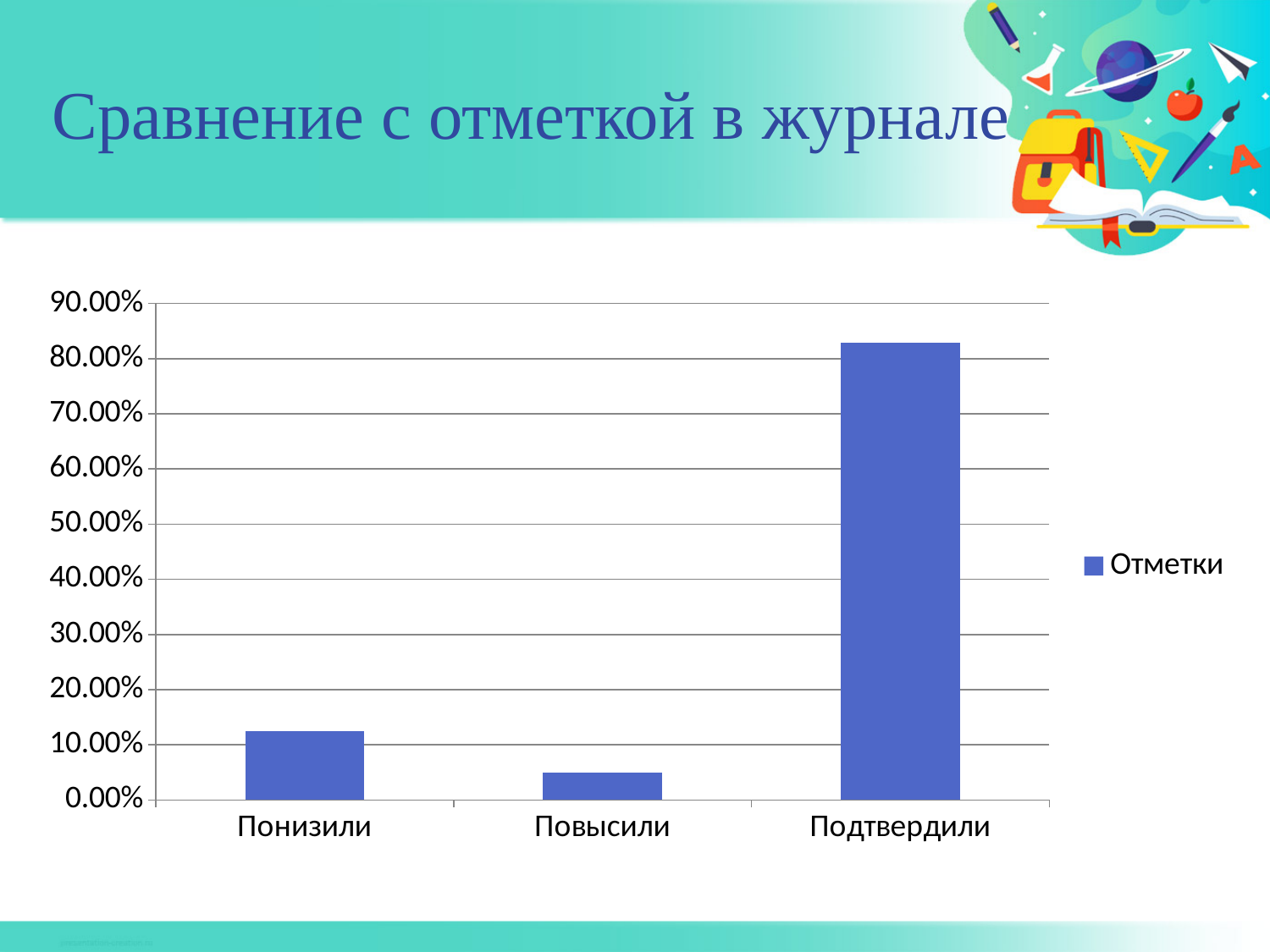

# Сравнение с отметкой в журнале

### Chart

| Category | Отметки |
|---|---|
| Понизили | 0.125 |
| Повысили | 0.0496 |
| Подтвердили | 0.8289 |